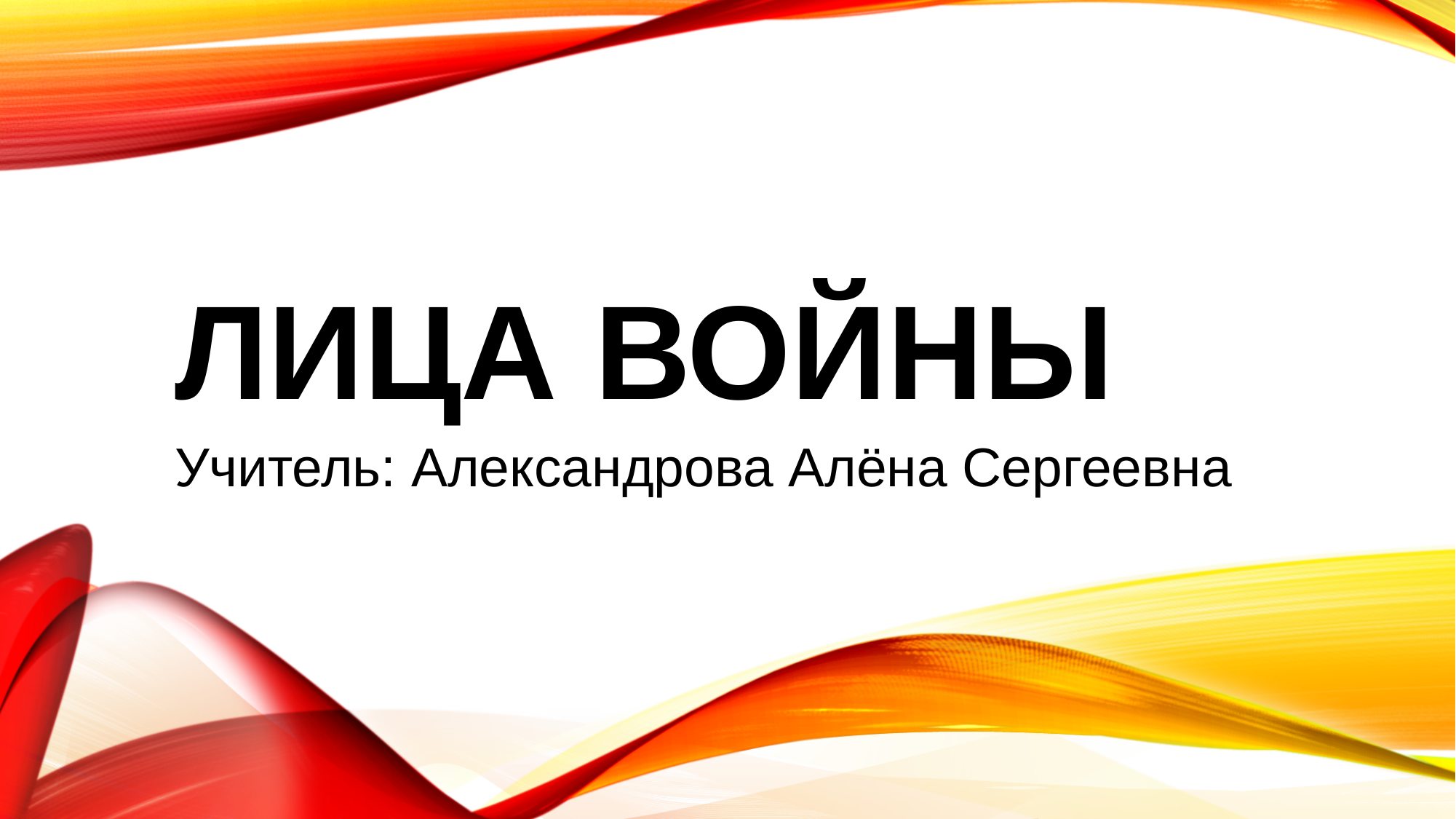

# Лица Войны
Учитель: Александрова Алёна Сергеевна